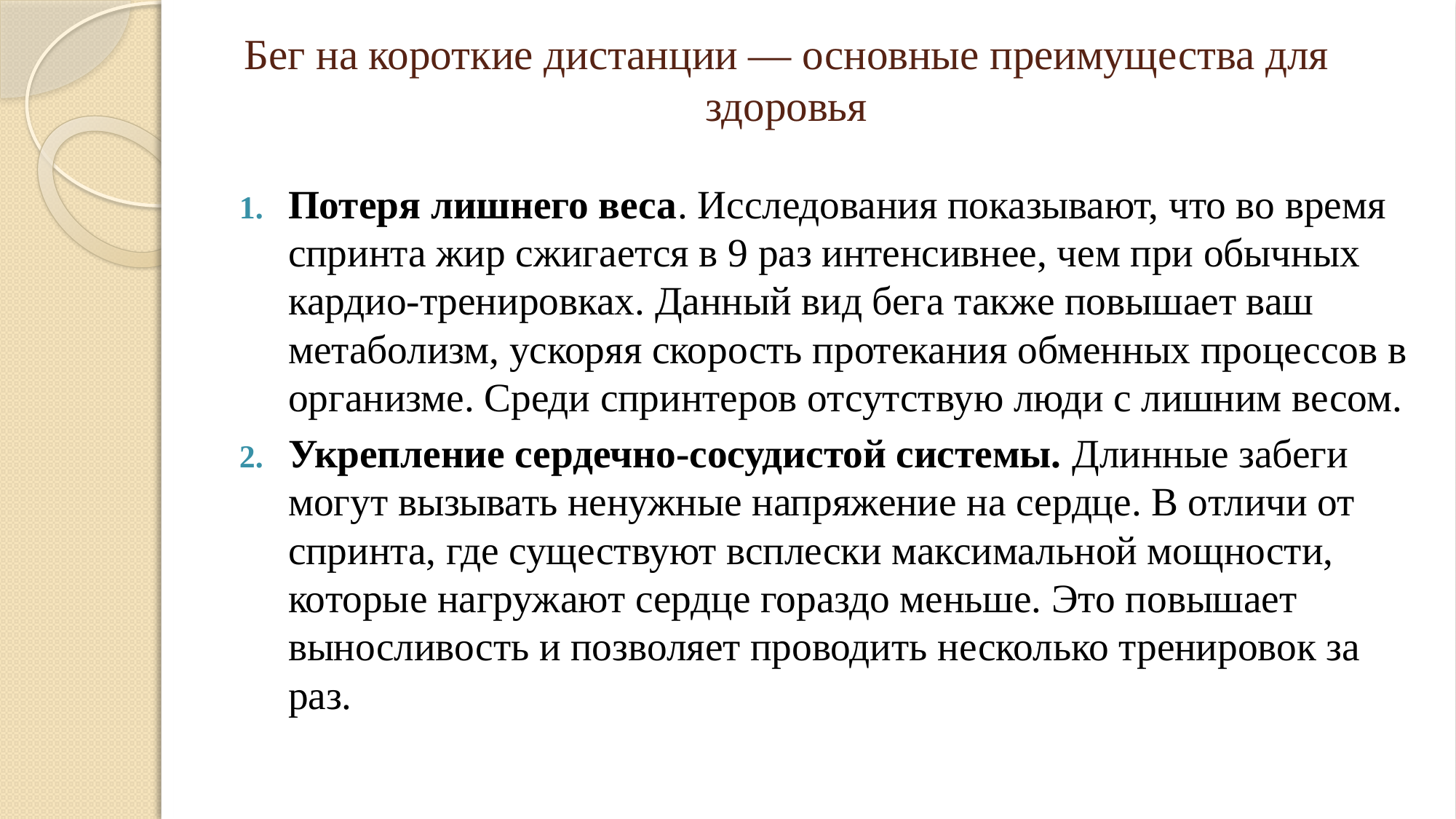

# Бег на короткие дистанции — основные преимущества для здоровья
Потеря лишнего веса. Исследования показывают, что во время спринта жир сжигается в 9 раз интенсивнее, чем при обычных кардио-тренировках. Данный вид бега также повышает ваш метаболизм, ускоряя скорость протекания обменных процессов в организме. Среди спринтеров отсутствую люди с лишним весом.
Укрепление сердечно-сосудистой системы. Длинные забеги могут вызывать ненужные напряжение на сердце. В отличи от спринта, где существуют всплески максимальной мощности, которые нагружают сердце гораздо меньше. Это повышает выносливость и позволяет проводить несколько тренировок за раз.